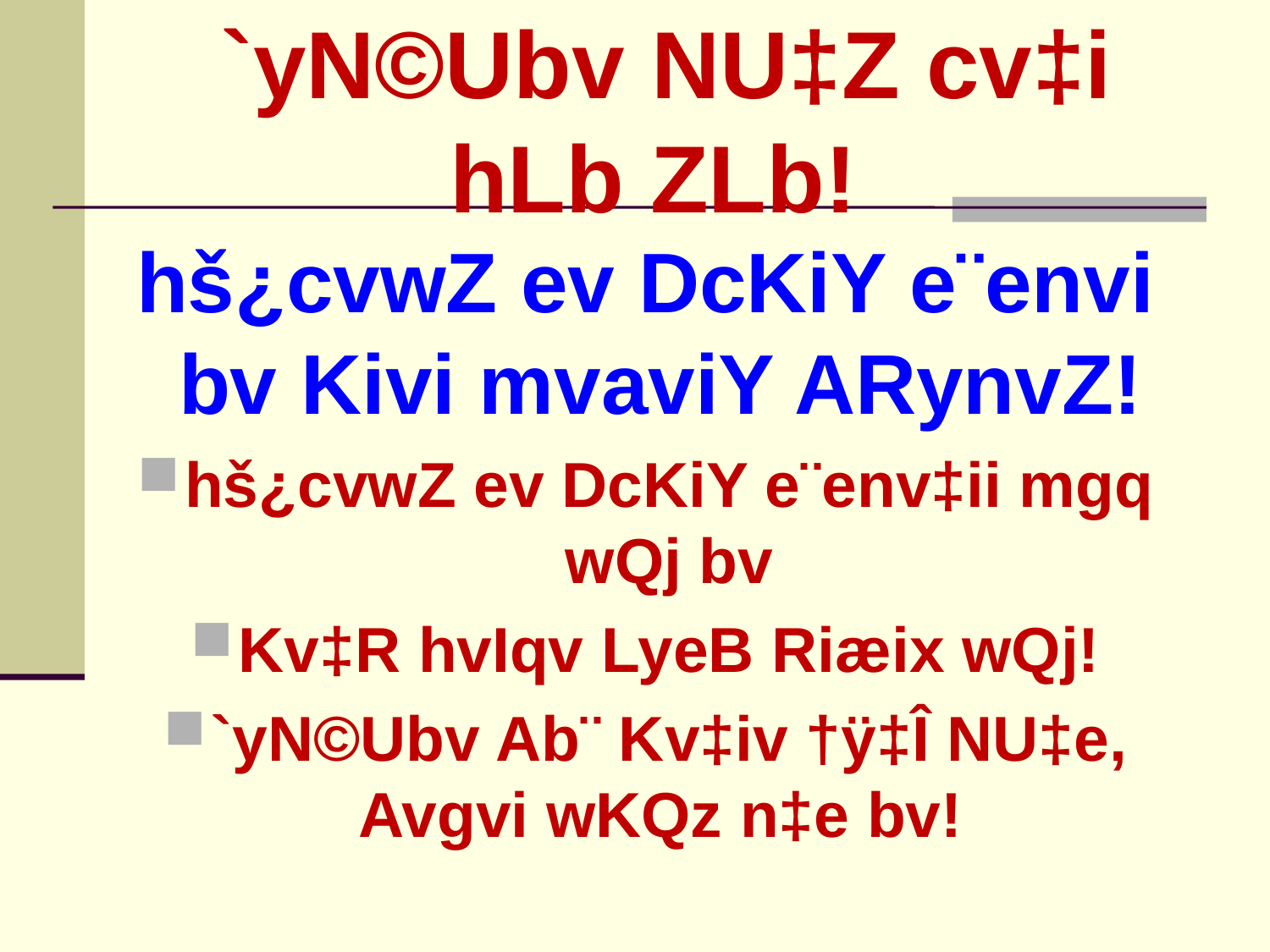

# `yN©Ubv NU‡Z cv‡i hLb ZLb!
hš¿cvwZ ev DcKiY e¨envi bv Kivi mvaviY ARynvZ!
hš¿cvwZ ev DcKiY e¨env‡ii mgq wQj bv
Kv‡R hvIqv LyeB Riæix wQj!
`yN©Ubv Ab¨ Kv‡iv †ÿ‡Î NU‡e, Avgvi wKQz n‡e bv!